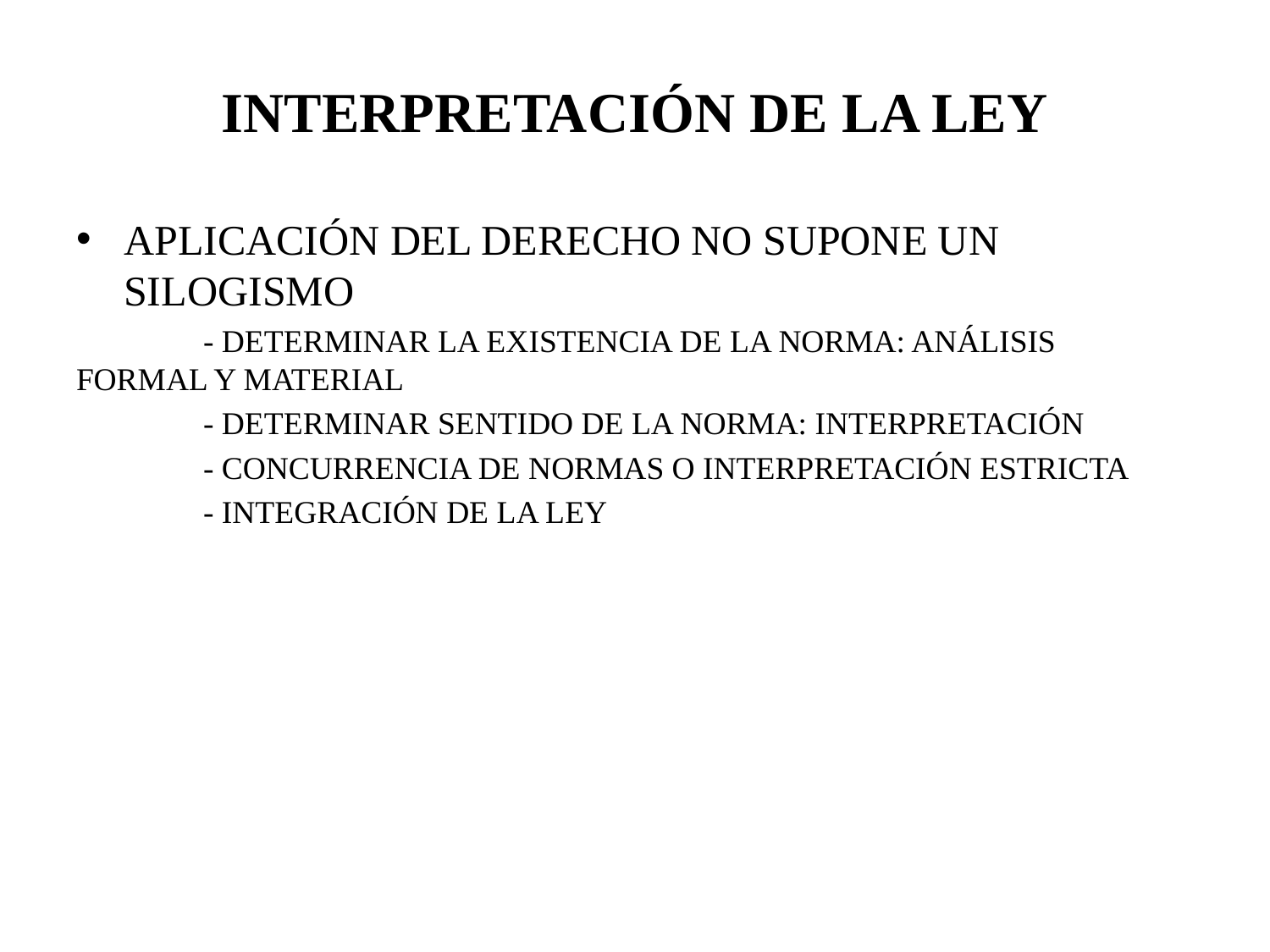

# INTERPRETACIÓN DE LA LEY
APLICACIÓN DEL DERECHO NO SUPONE UN SILOGISMO
	- DETERMINAR LA EXISTENCIA DE LA NORMA: ANÁLISIS 	FORMAL Y MATERIAL
	- DETERMINAR SENTIDO DE LA NORMA: INTERPRETACIÓN
	- CONCURRENCIA DE NORMAS O INTERPRETACIÓN ESTRICTA
	- INTEGRACIÓN DE LA LEY